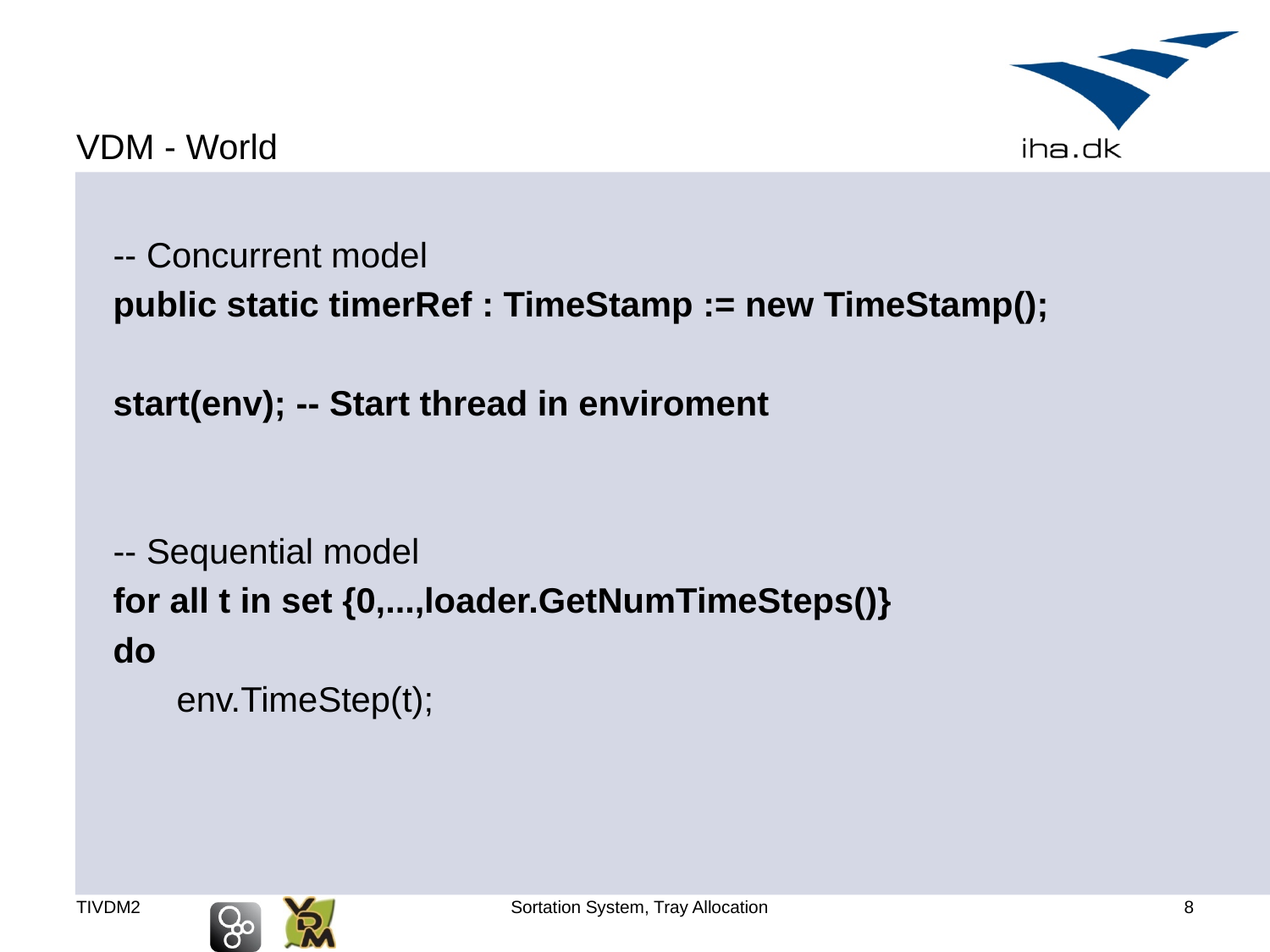

# VDM - World
-- Concurrent model
public static timerRef : TimeStamp := new TimeStamp();

start(env); -- Start thread in enviroment

-- Sequential model
for all t in set {0,...,loader.GetNumTimeSteps()}
do
env.TimeStep(t);
TIVDM2
Sortation System, Tray Allocation
8